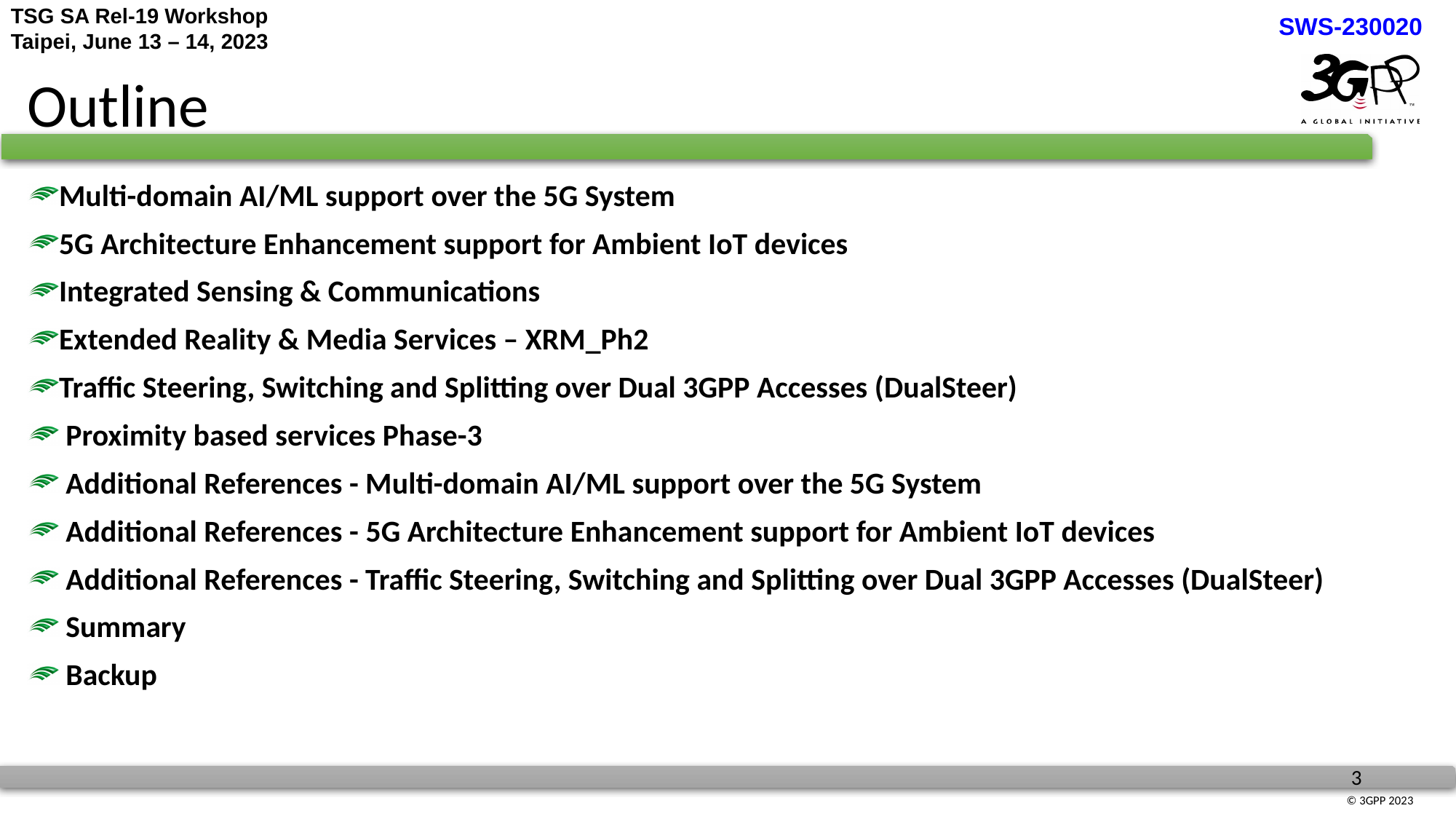

# Outline
Multi-domain AI/ML support over the 5G System
5G Architecture Enhancement support for Ambient IoT devices
Integrated Sensing & Communications
Extended Reality & Media Services – XRM_Ph2
Traffic Steering, Switching and Splitting over Dual 3GPP Accesses (DualSteer)
 Proximity based services Phase-3
 Additional References - Multi-domain AI/ML support over the 5G System
 Additional References - 5G Architecture Enhancement support for Ambient IoT devices
 Additional References - Traffic Steering, Switching and Splitting over Dual 3GPP Accesses (DualSteer)
 Summary
 Backup